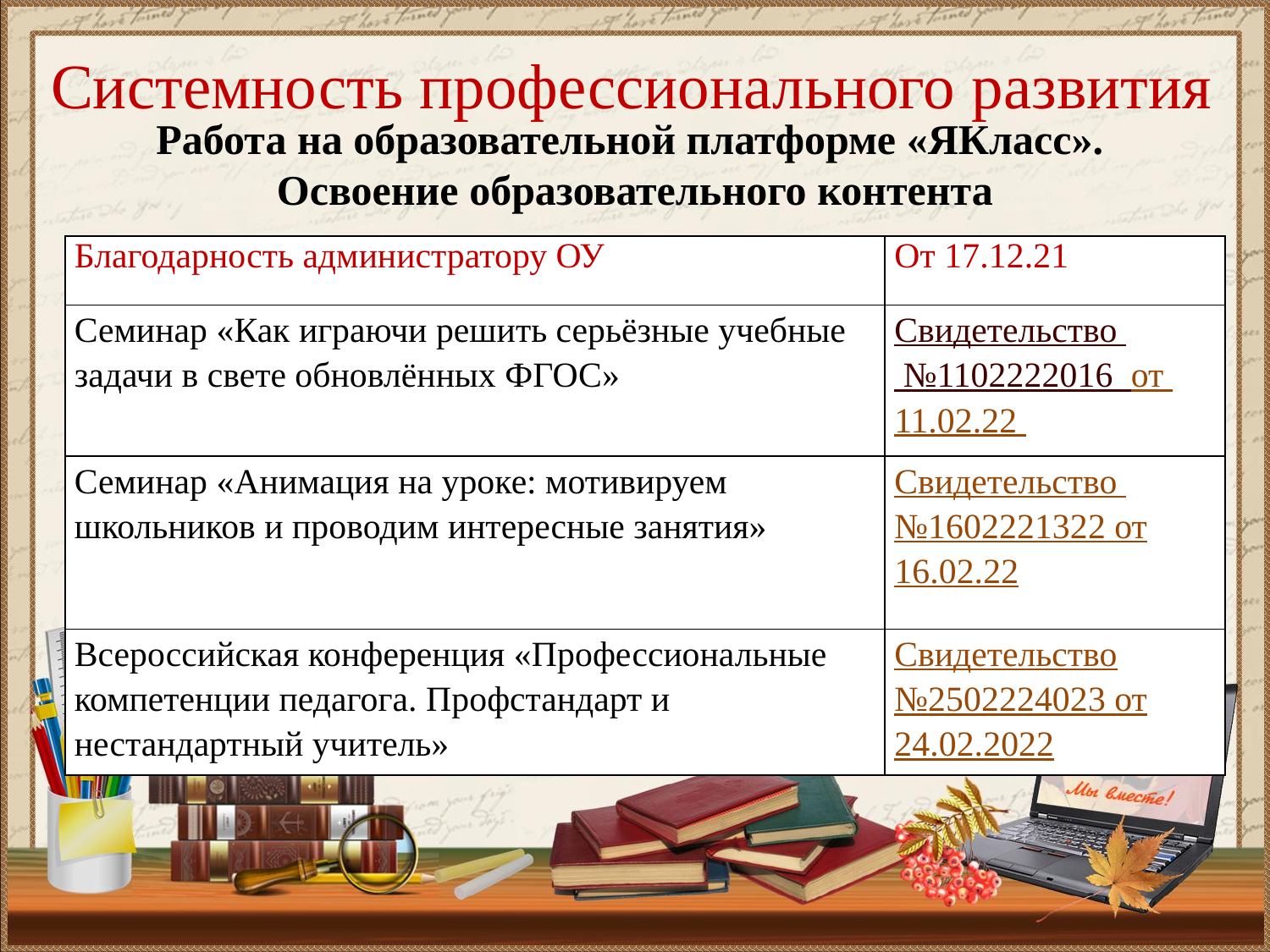

# Системность профессионального развития
Работа на образовательной платформе «ЯКласс».
Освоение образовательного контента
| Благодарность администратору ОУ | От 17.12.21 |
| --- | --- |
| Семинар «Как играючи решить серьёзные учебные задачи в свете обновлённых ФГОС» | Свидетельство №1102222016 от 11.02.22 |
| Семинар «Анимация на уроке: мотивируем школьников и проводим интересные занятия» | Свидетельство №1602221322 от 16.02.22 |
| Всероссийская конференция «Профессиональные компетенции педагога. Профстандарт и нестандартный учитель» | Свидетельство №2502224023 от 24.02.2022 |